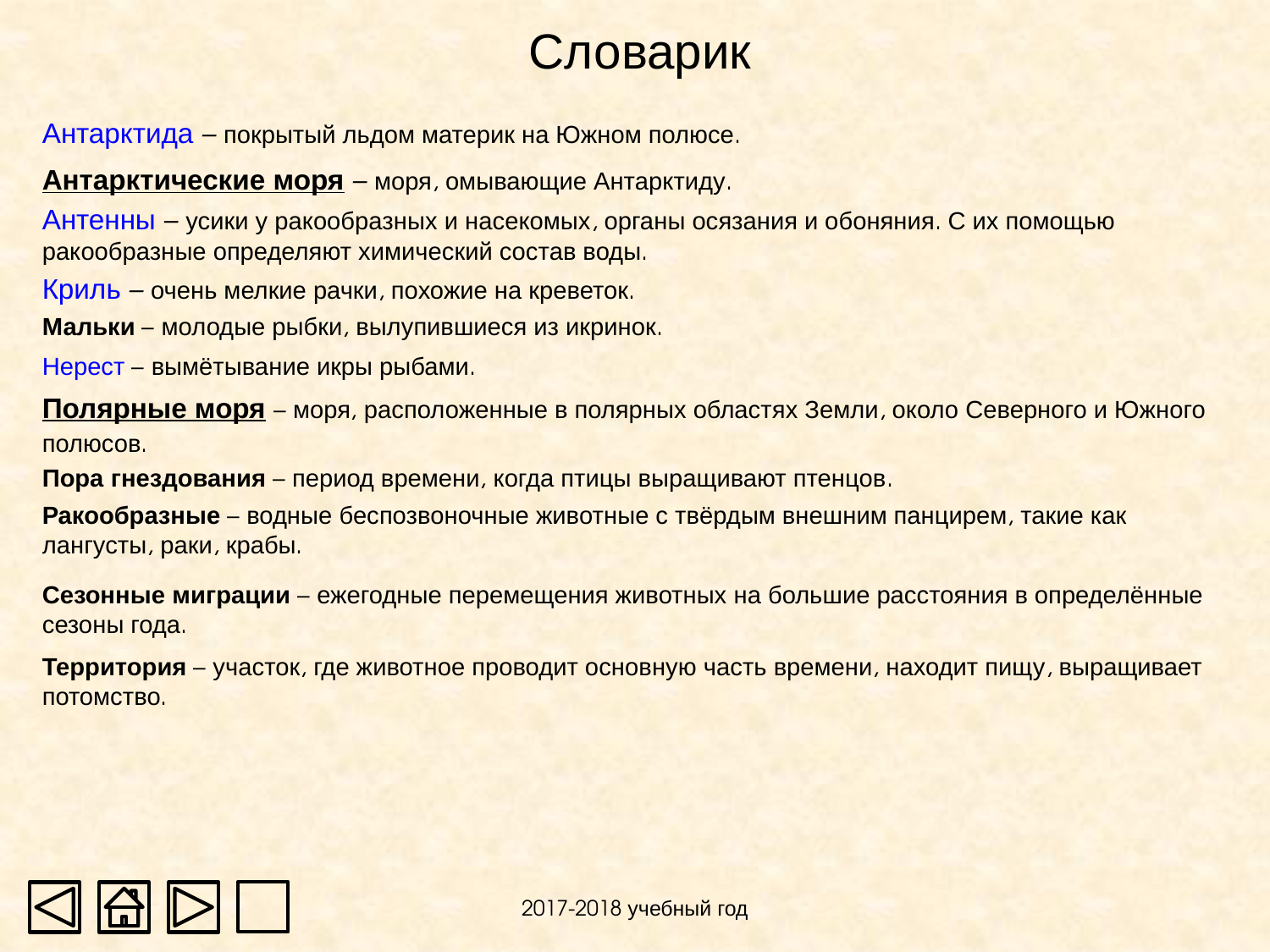

Словарик
Антарктида – покрытый льдом материк на Южном полюсе.
Антарктические моря – моря, омывающие Антарктиду.
Антенны – усики у ракообразных и насекомых, органы осязания и обоняния. С их помощью ракообразные определяют химический состав воды.
Криль – очень мелкие рачки, похожие на креветок.
Мальки – молодые рыбки, вылупившиеся из икринок.
Нерест – вымётывание икры рыбами.
Полярные моря – моря, расположенные в полярных областях Земли, около Северного и Южного полюсов.
Пора гнездования – период времени, когда птицы выращивают птенцов.
Ракообразные – водные беспозвоночные животные с твёрдым внешним панцирем, такие как лангусты, раки, крабы.
Сезонные миграции – ежегодные перемещения животных на большие расстояния в определённые сезоны года.
Территория – участок, где животное проводит основную часть времени, находит пищу, выращивает потомство.

2017-2018 учебный год